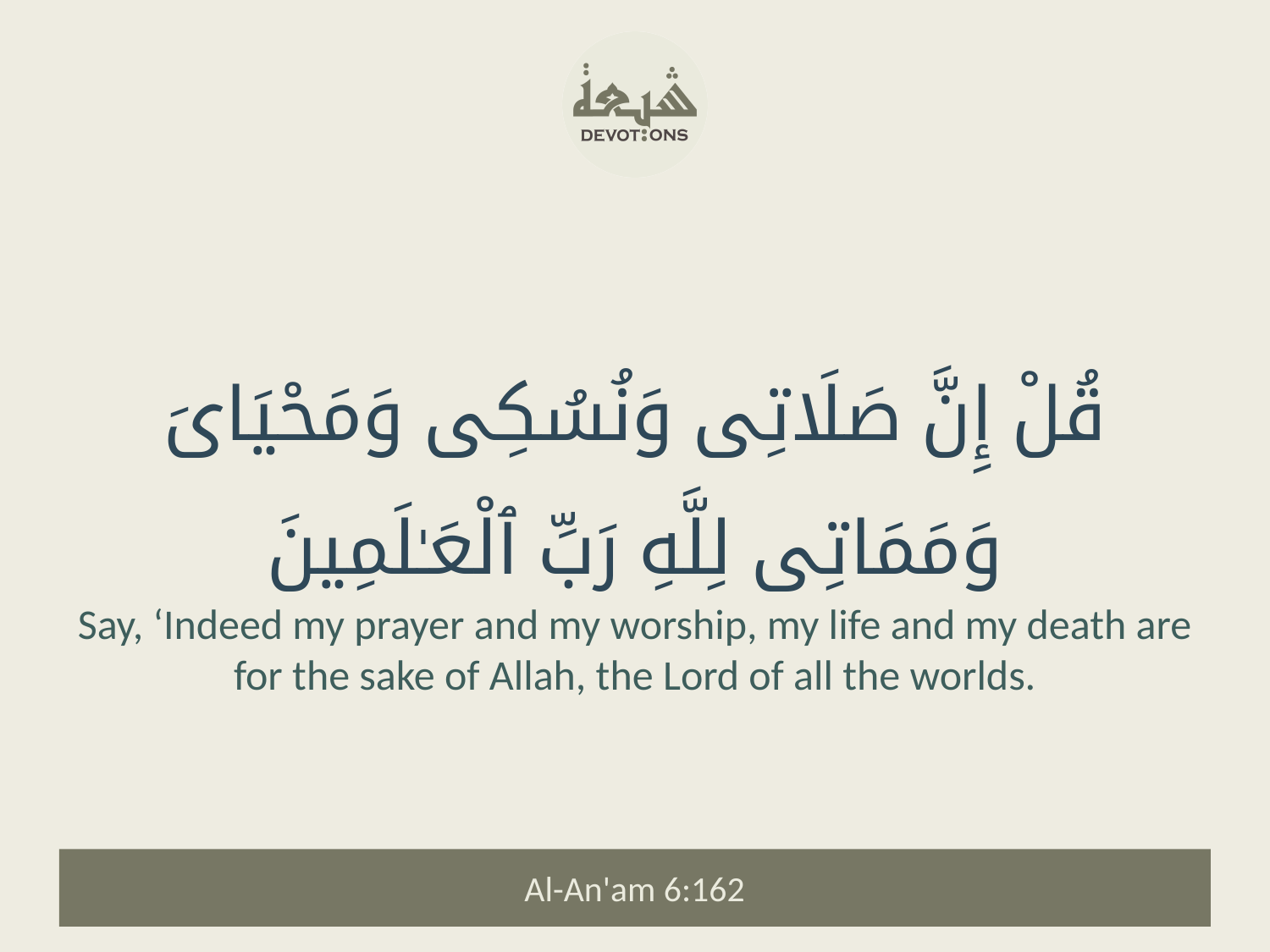

قُلْ إِنَّ صَلَاتِى وَنُسُكِى وَمَحْيَاىَ وَمَمَاتِى لِلَّهِ رَبِّ ٱلْعَـٰلَمِينَ
Say, ‘Indeed my prayer and my worship, my life and my death are for the sake of Allah, the Lord of all the worlds.
Al-An'am 6:162